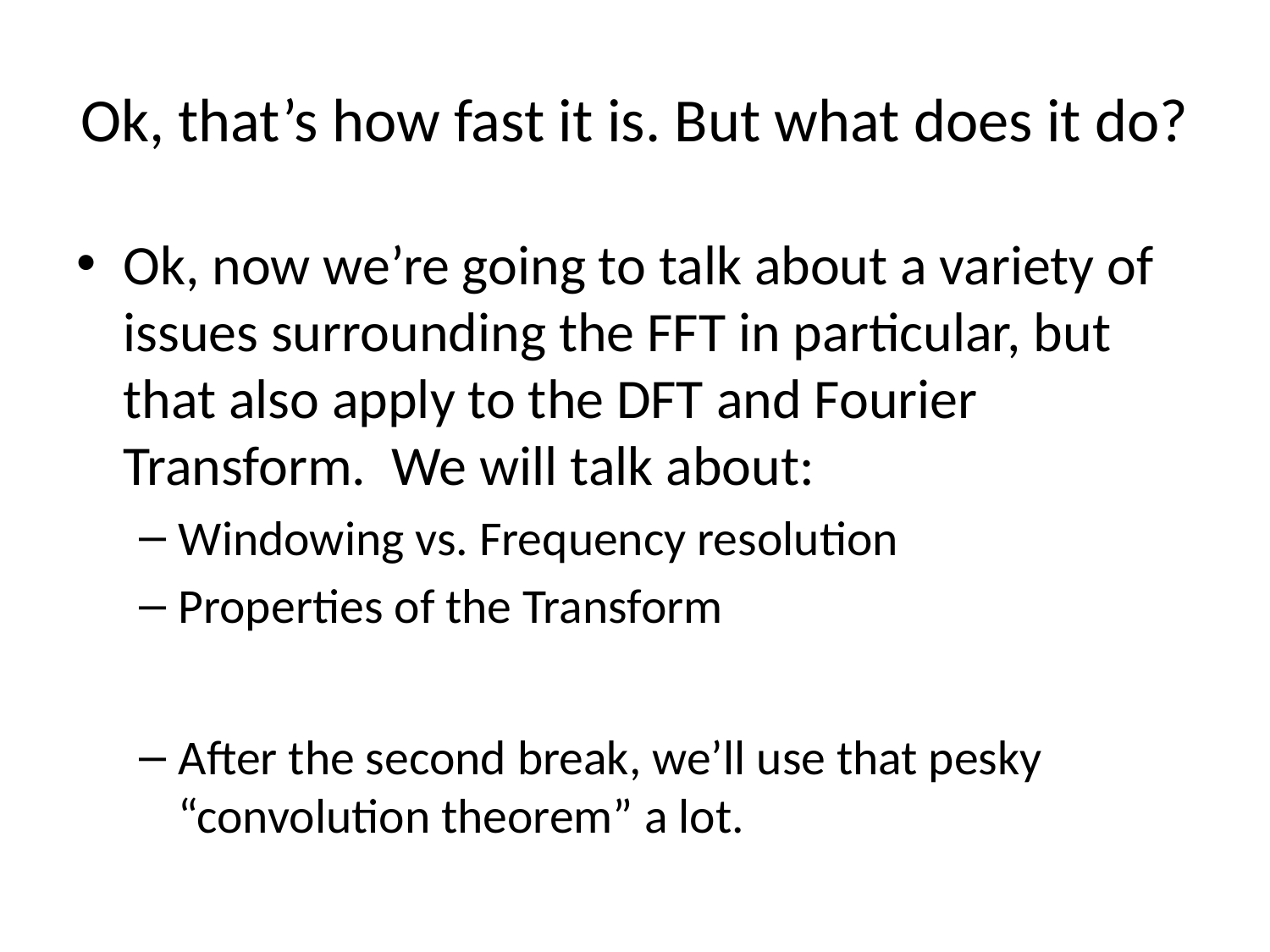

# Ok, that’s how fast it is. But what does it do?
Ok, now we’re going to talk about a variety of issues surrounding the FFT in particular, but that also apply to the DFT and Fourier Transform.  We will talk about:
Windowing vs. Frequency resolution
Properties of the Transform

After the second break, we’ll use that pesky “convolution theorem” a lot.